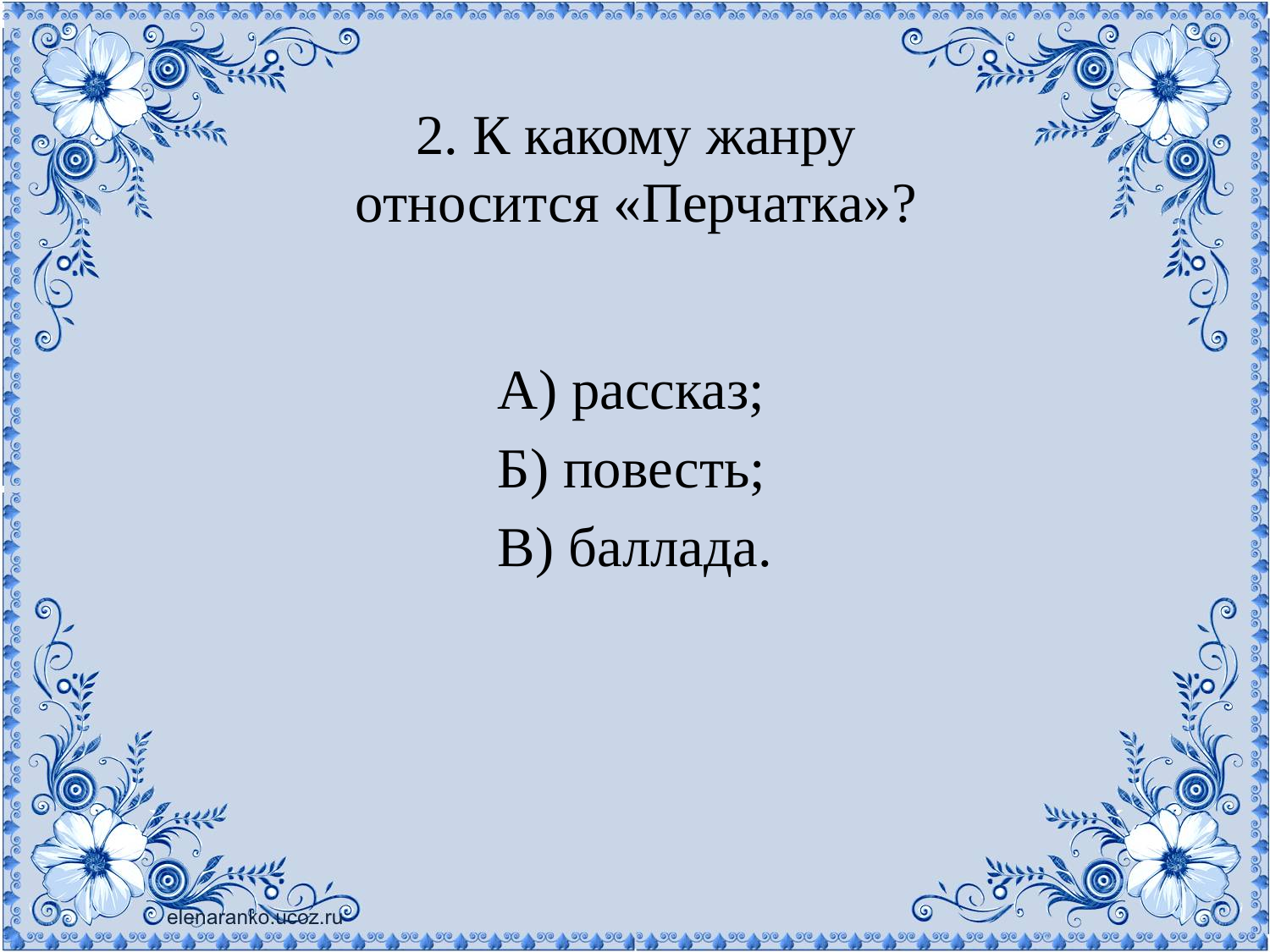

# 2. К какому жанру относится «Перчатка»?
А) рассказ;
Б) повесть;
В) баллада.